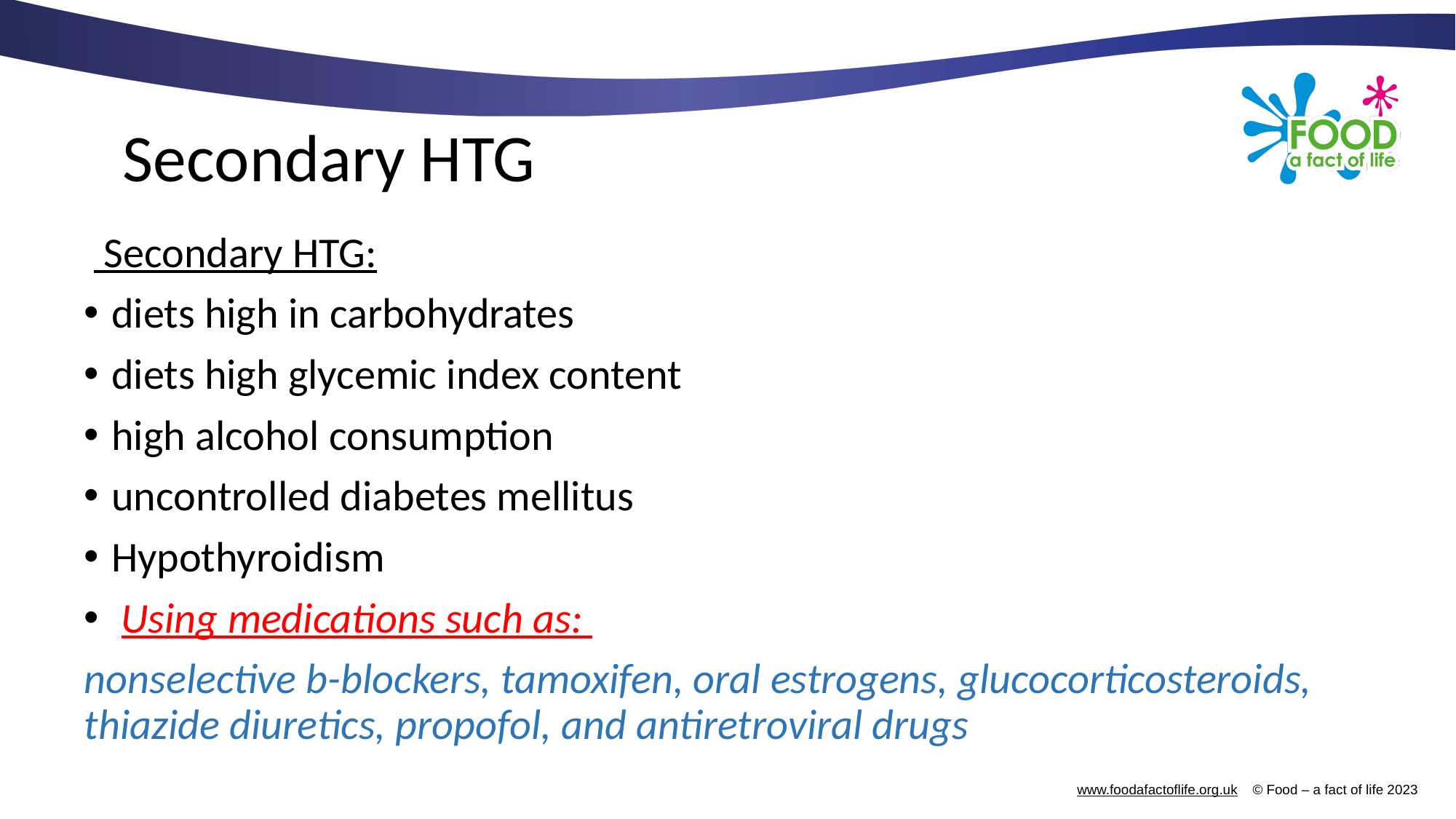

# Secondary HTG
 Secondary HTG:
diets high in carbohydrates
diets high glycemic index content
high alcohol consumption
uncontrolled diabetes mellitus
Hypothyroidism
 Using medications such as:
nonselective b-blockers, tamoxifen, oral estrogens, glucocorticosteroids, thiazide diuretics, propofol, and antiretroviral drugs

Pnina Greena et al. Lipid metabolism in critical illness. Curr Opin Clin Nutr Metab Care. 2016.